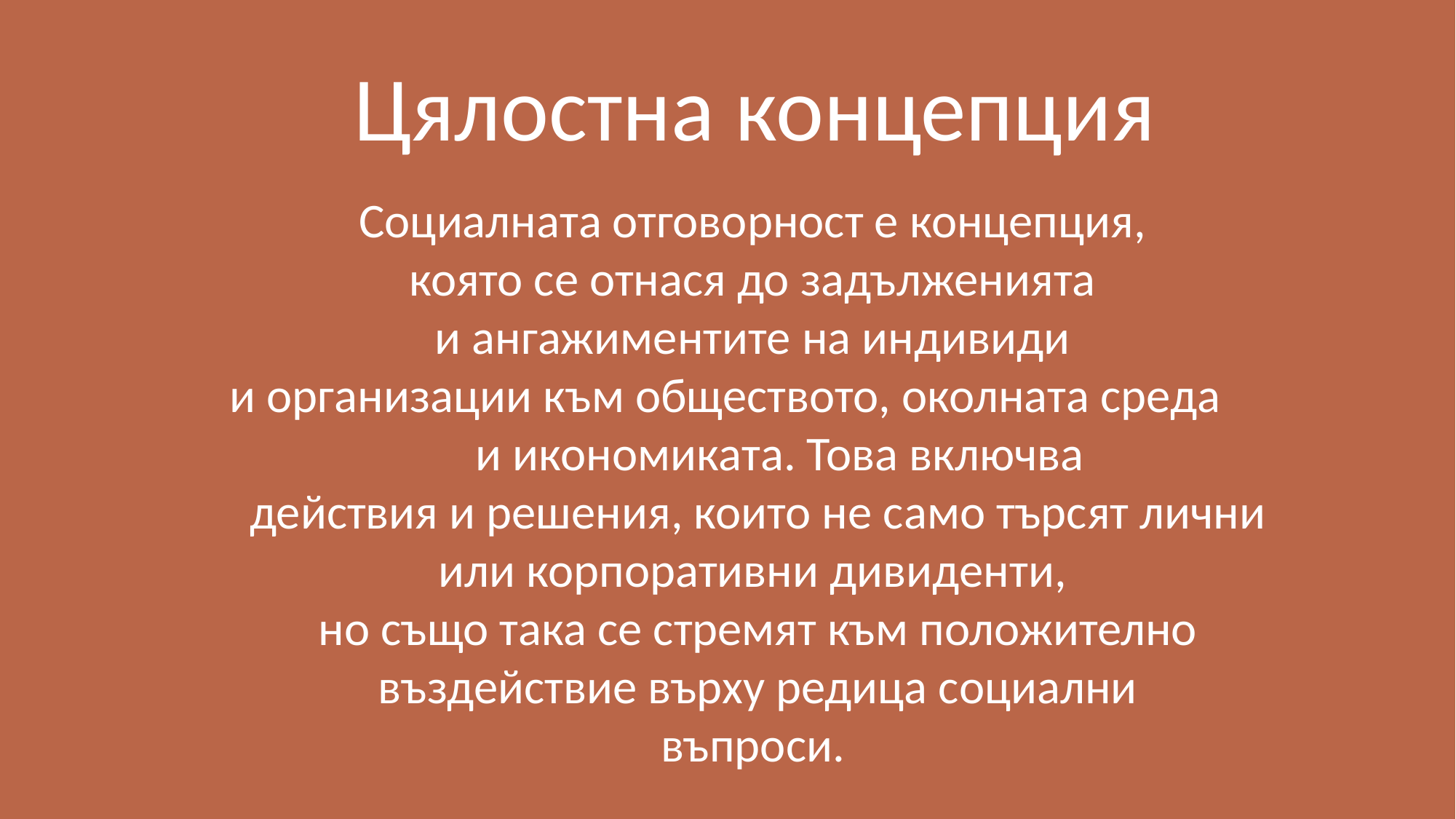

# Цялостна концепция
Социалната отговорност е концепция,
която се отнася до задълженията
и ангажиментите на индивиди
и организации към обществото, околната среда            и икономиката. Това включва
действия и решения, които не само търсят лични или корпоративни дивиденти,
но също така се стремят към положително въздействие върху редица социални
въпроси.